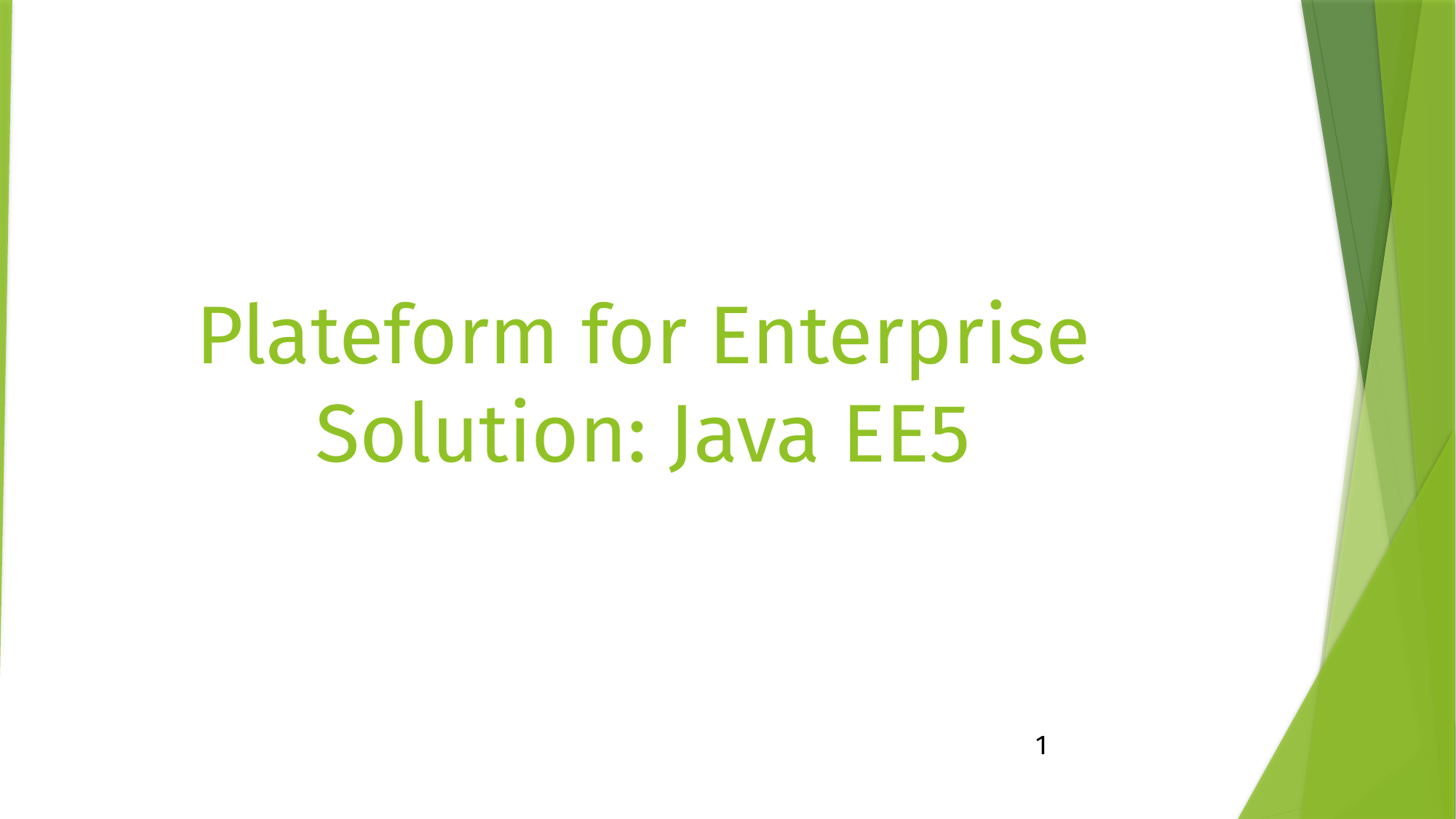

# Plateform for Enterprise Solution: Java EE5
1